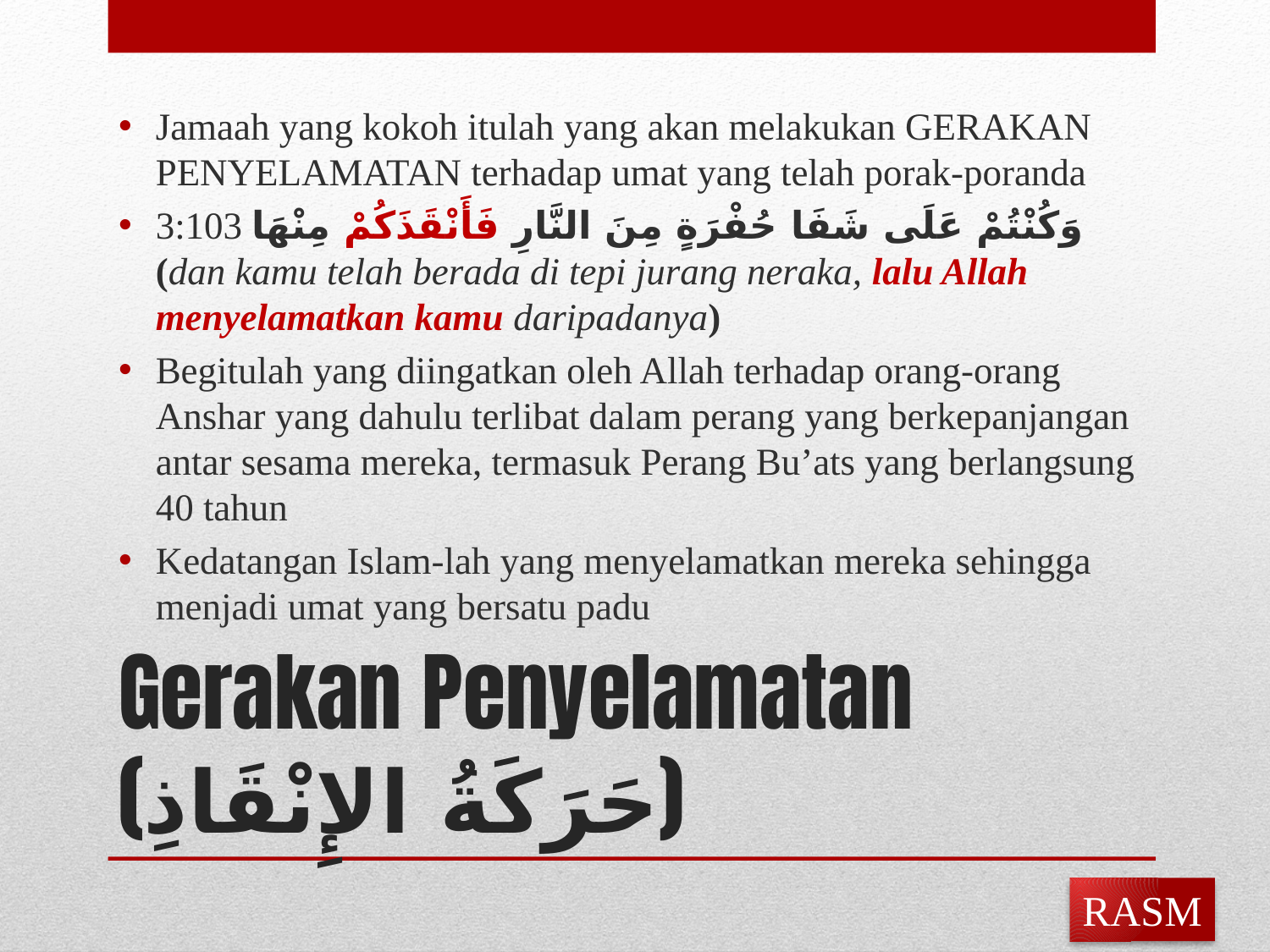

Jamaah yang kokoh itulah yang akan melakukan GERAKAN PENYELAMATAN terhadap umat yang telah porak-poranda
3:103 وَكُنْتُمْ عَلَى شَفَا حُفْرَةٍ مِنَ النَّارِ فَأَنْقَذَكُمْ مِنْهَا (dan kamu telah berada di tepi jurang neraka, lalu Allah menyelamatkan kamu daripadanya)
Begitulah yang diingatkan oleh Allah terhadap orang-orang Anshar yang dahulu terlibat dalam perang yang berkepanjangan antar sesama mereka, termasuk Perang Bu’ats yang berlangsung 40 tahun
Kedatangan Islam-lah yang menyelamatkan mereka sehingga menjadi umat yang bersatu padu
# Gerakan Penyelamatan (حَرَكَةُ الإِنْقَاذِ)
RASM